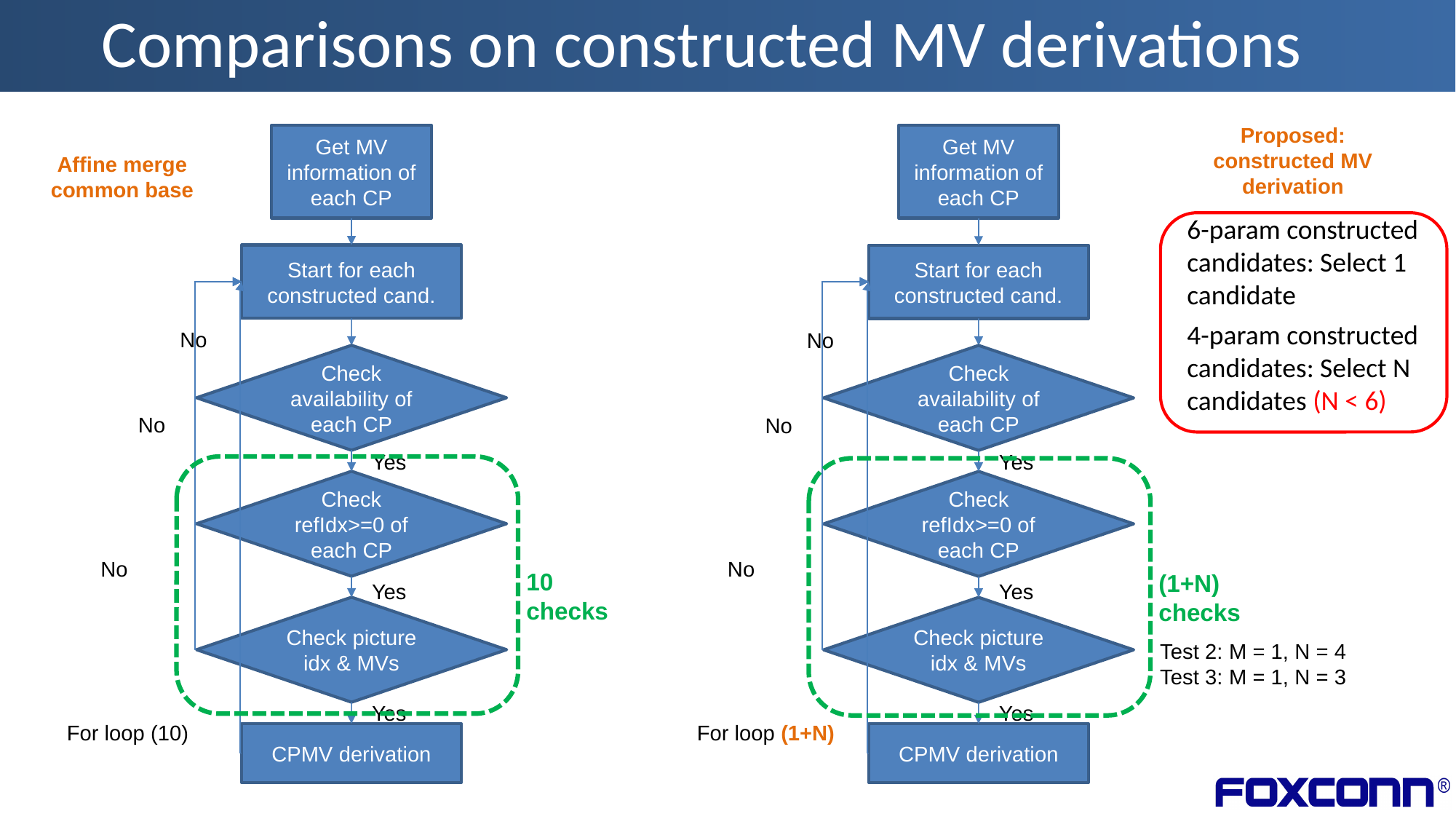

# Comparisons on constructed MV derivations
Proposed: constructed MV derivation
Get MV information of each CP
Get MV information of each CP
Affine merge common base
6-param constructed candidates: Select 1 candidate
4-param constructed candidates: Select N candidates (N < 6)

Start for each constructed cand.
Start for each constructed cand.
No
No
Check availability of each CP
Check availability of each CP
No
No
Yes
Yes

Check refIdx>=0 of each CP
Check refIdx>=0 of each CP
No
No
10 checks
(1+N)
checks
Yes
Yes
Check picture idx & MVs
Check picture idx & MVs
Test 2: M = 1, N = 4
Test 3: M = 1, N = 3
Yes
Yes
For loop (10)
For loop (1+N)
CPMV derivation
CPMV derivation